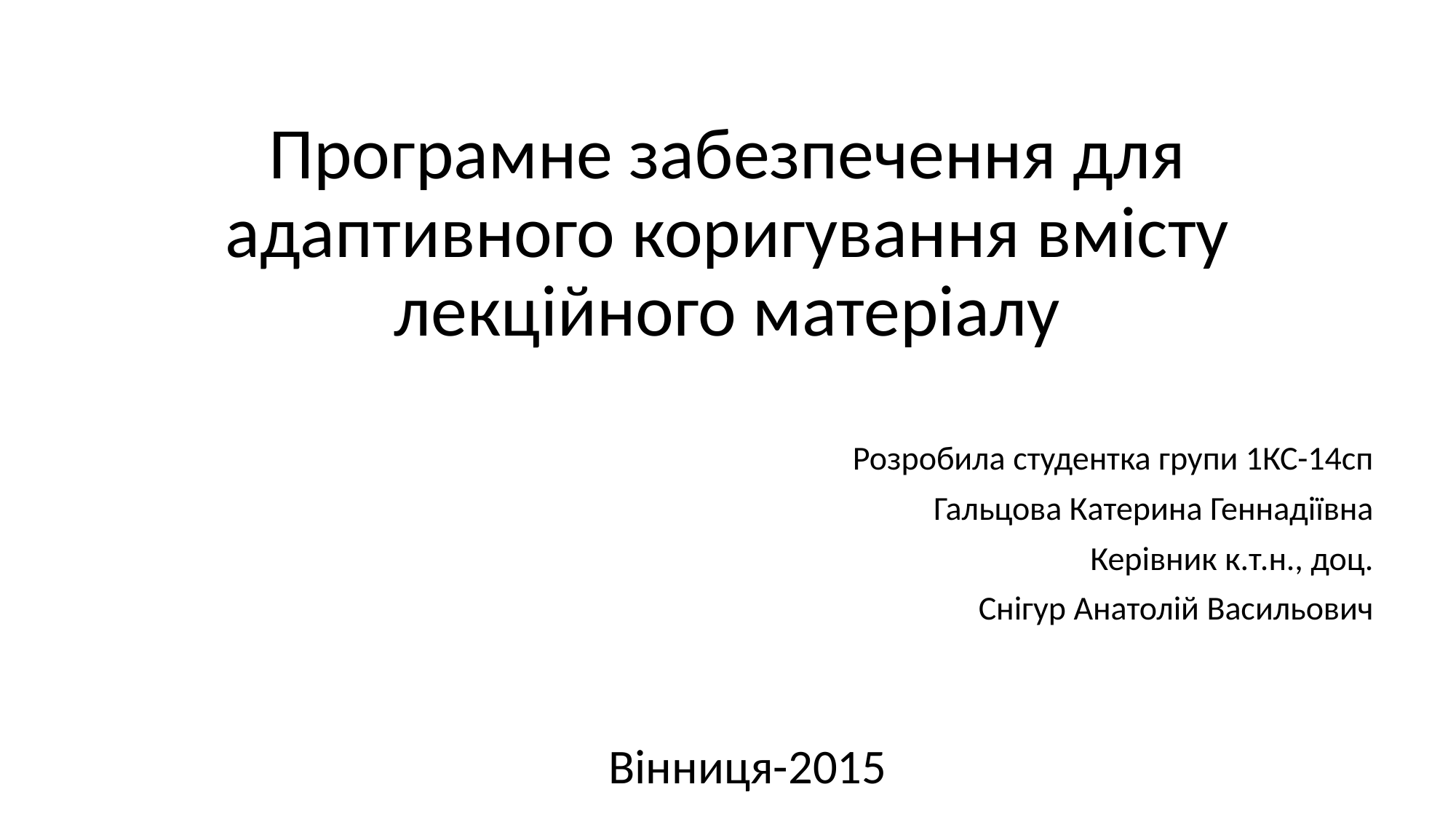

# Програмне забезпечення для адаптивного коригування вмісту лекційного матеріалу
Розробила студентка групи 1КС-14сп
Гальцова Катерина Геннадіївна
Керівник к.т.н., доц.
Снігур Анатолій Васильович

Вінниця-2015